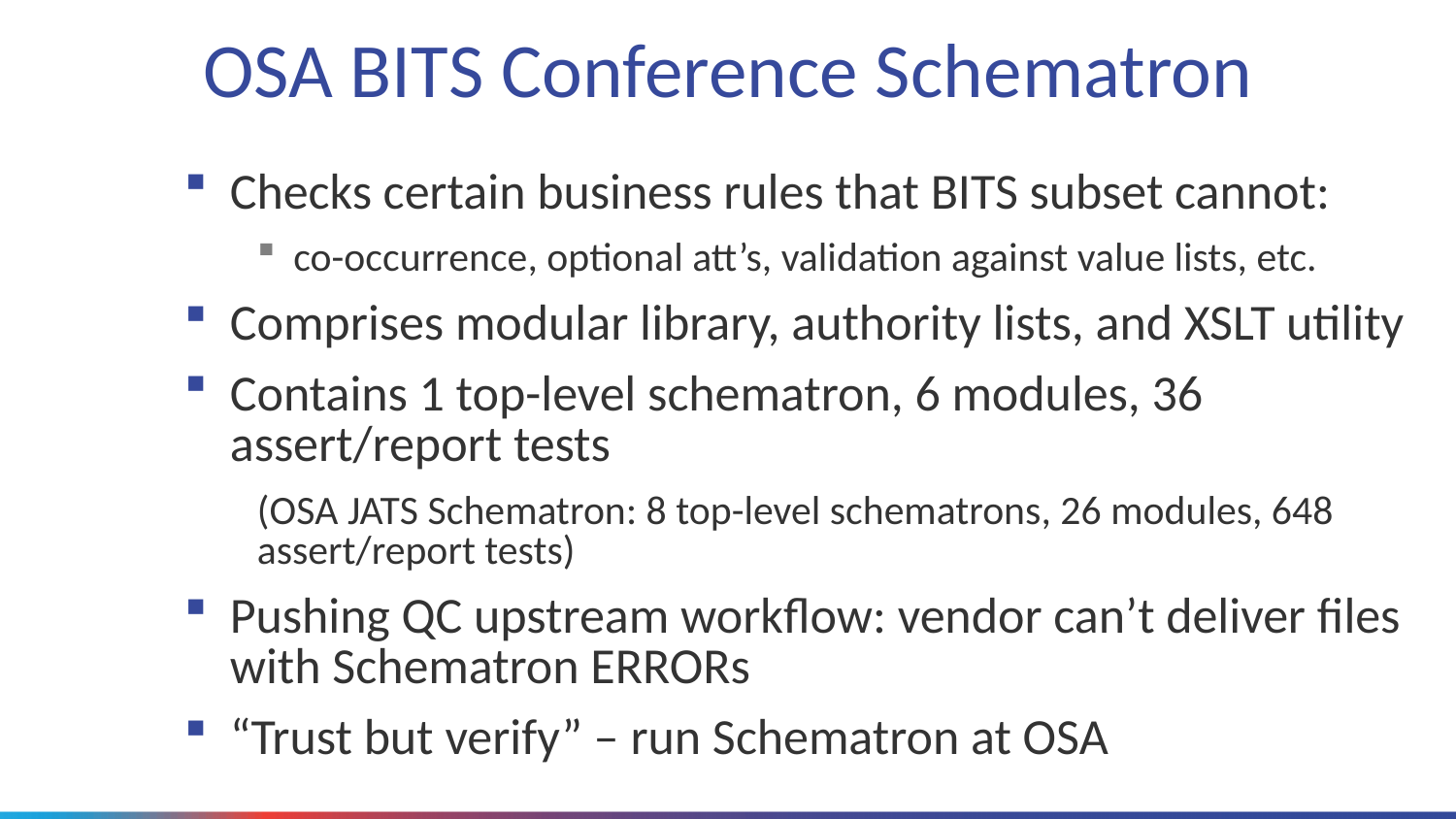

# OSA BITS Conference Schematron
Checks certain business rules that BITS subset cannot:
co-occurrence, optional att’s, validation against value lists, etc.
Comprises modular library, authority lists, and XSLT utility
Contains 1 top-level schematron, 6 modules, 36 assert/report tests
(OSA JATS Schematron: 8 top-level schematrons, 26 modules, 648 assert/report tests)
Pushing QC upstream workflow: vendor can’t deliver files with Schematron ERRORs
“Trust but verify” – run Schematron at OSA